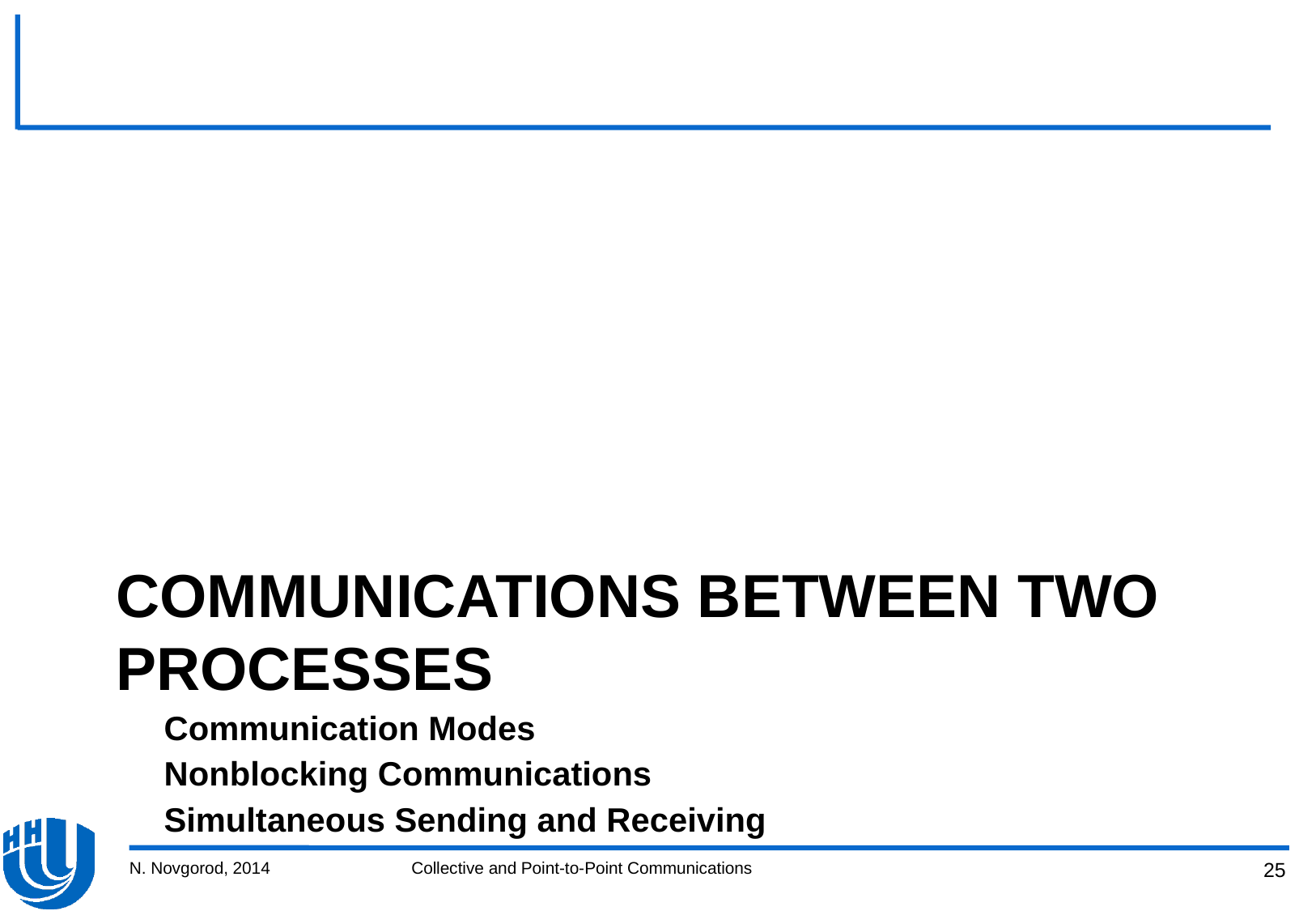

# Communications between Two Processes
Communication Modes
Nonblocking Communications
Simultaneous Sending and Receiving
N. Novgorod, 2014
Collective and Point-to-Point Communications
25